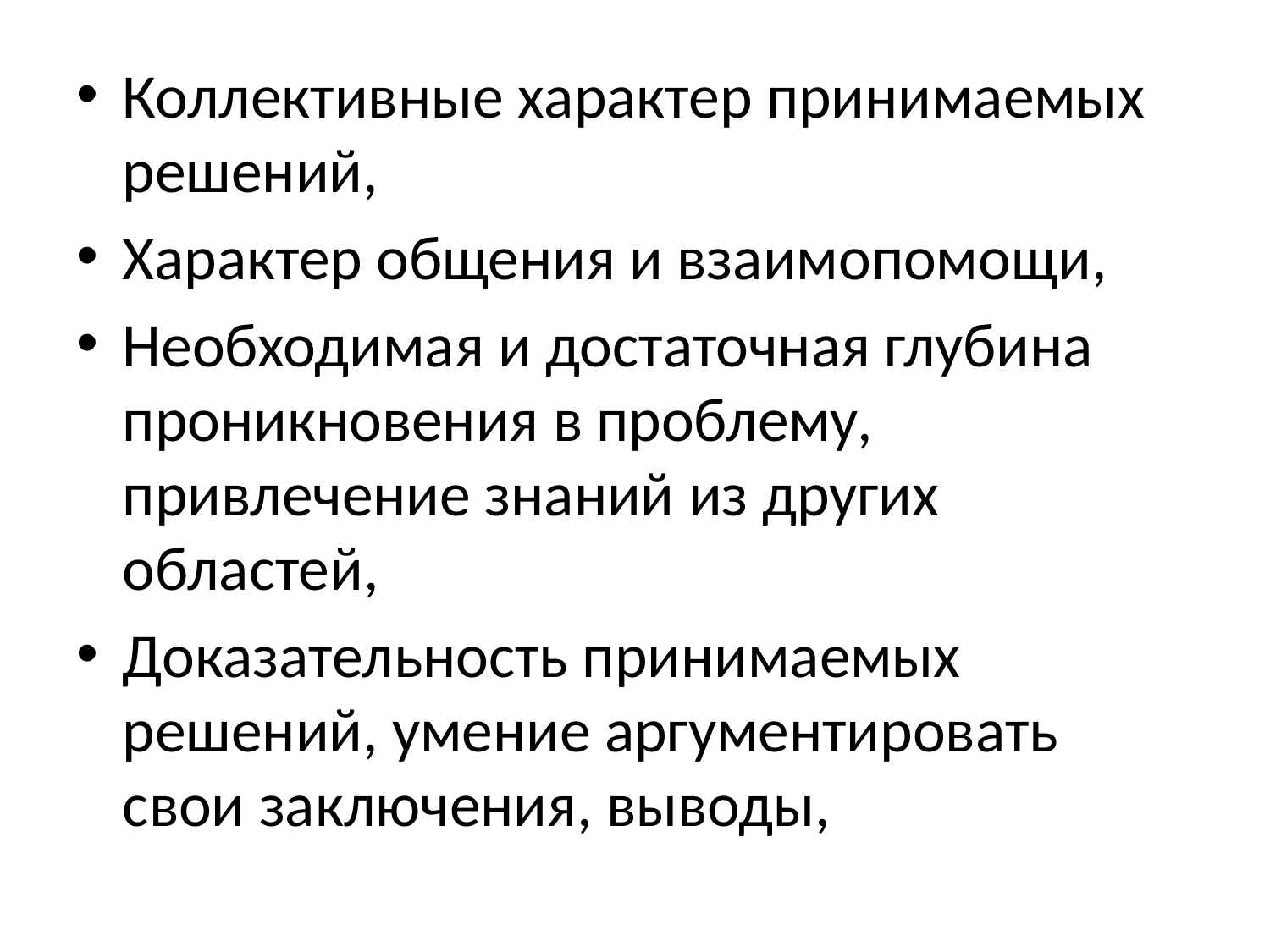

Коллективные характер принимаемых решений,
Характер общения и взаимопомощи,
Необходимая и достаточная глубина проникновения в проблему, привлечение знаний из других областей,
Доказательность принимаемых решений, умение аргументировать свои заключения, выводы,